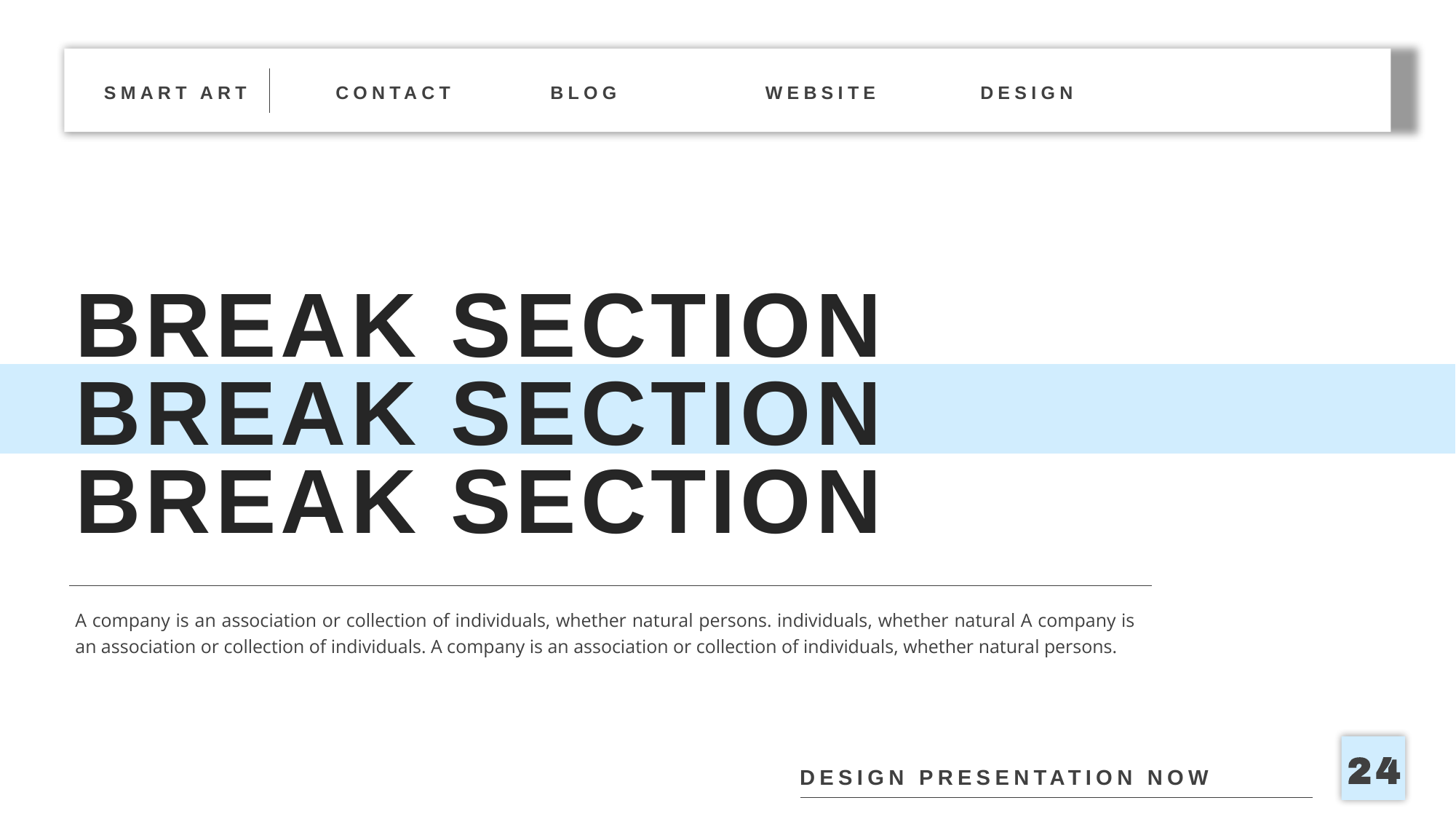

SMART ART
CONTACT
BLOG
WEBSITE
DESIGN
BREAK SECTION
BREAK SECTION
BREAK SECTION

A company is an association or collection of individuals, whether natural persons. individuals, whether natural A company is an association or collection of individuals. A company is an association or collection of individuals, whether natural persons.

24
DESIGN PRESENTATION NOW